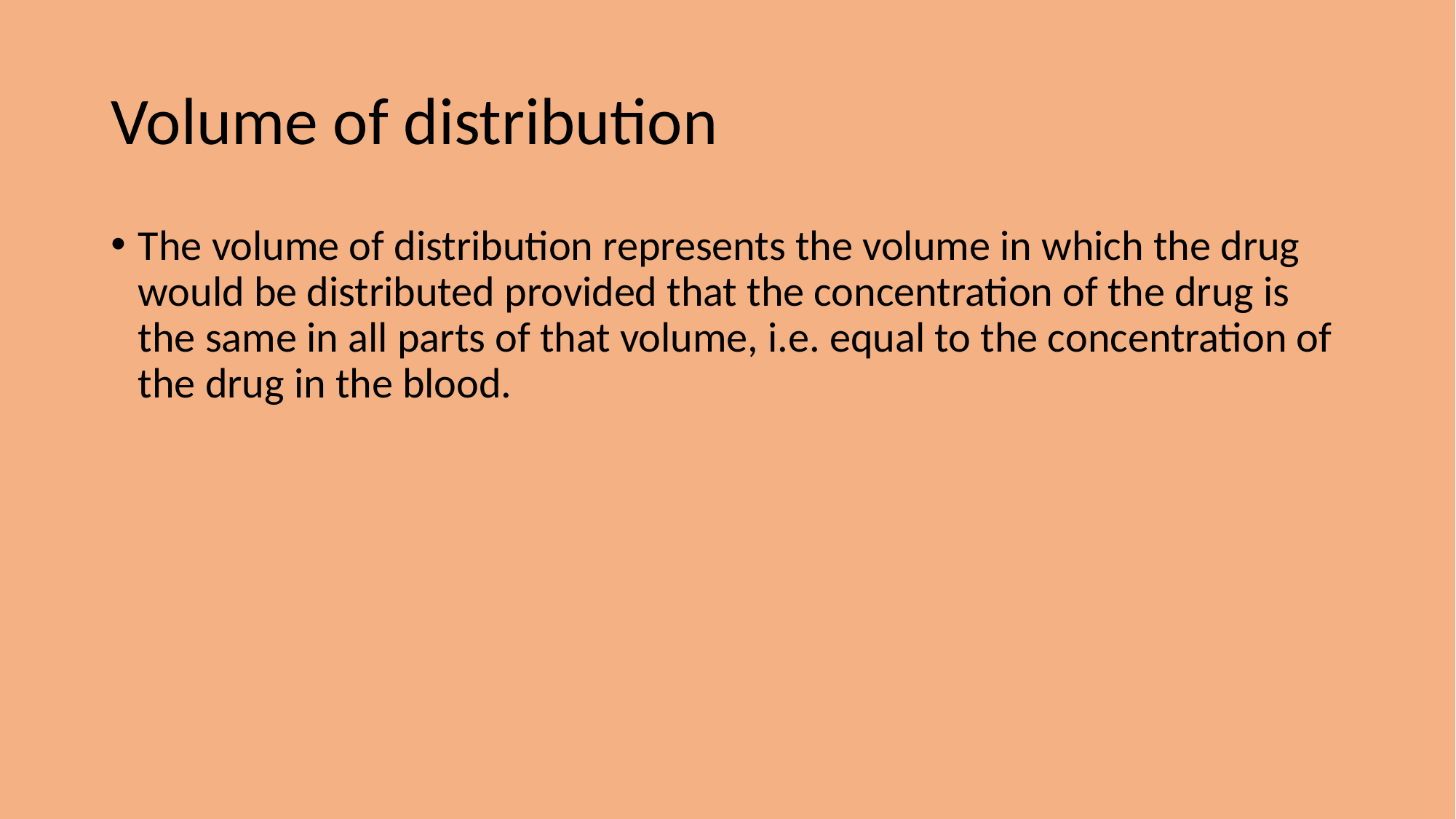

# Volume of distribution
The volume of distribution represents the volume in which the drug would be distributed provided that the concentration of the drug is the same in all parts of that volume, i.e. equal to the concentration of the drug in the blood.